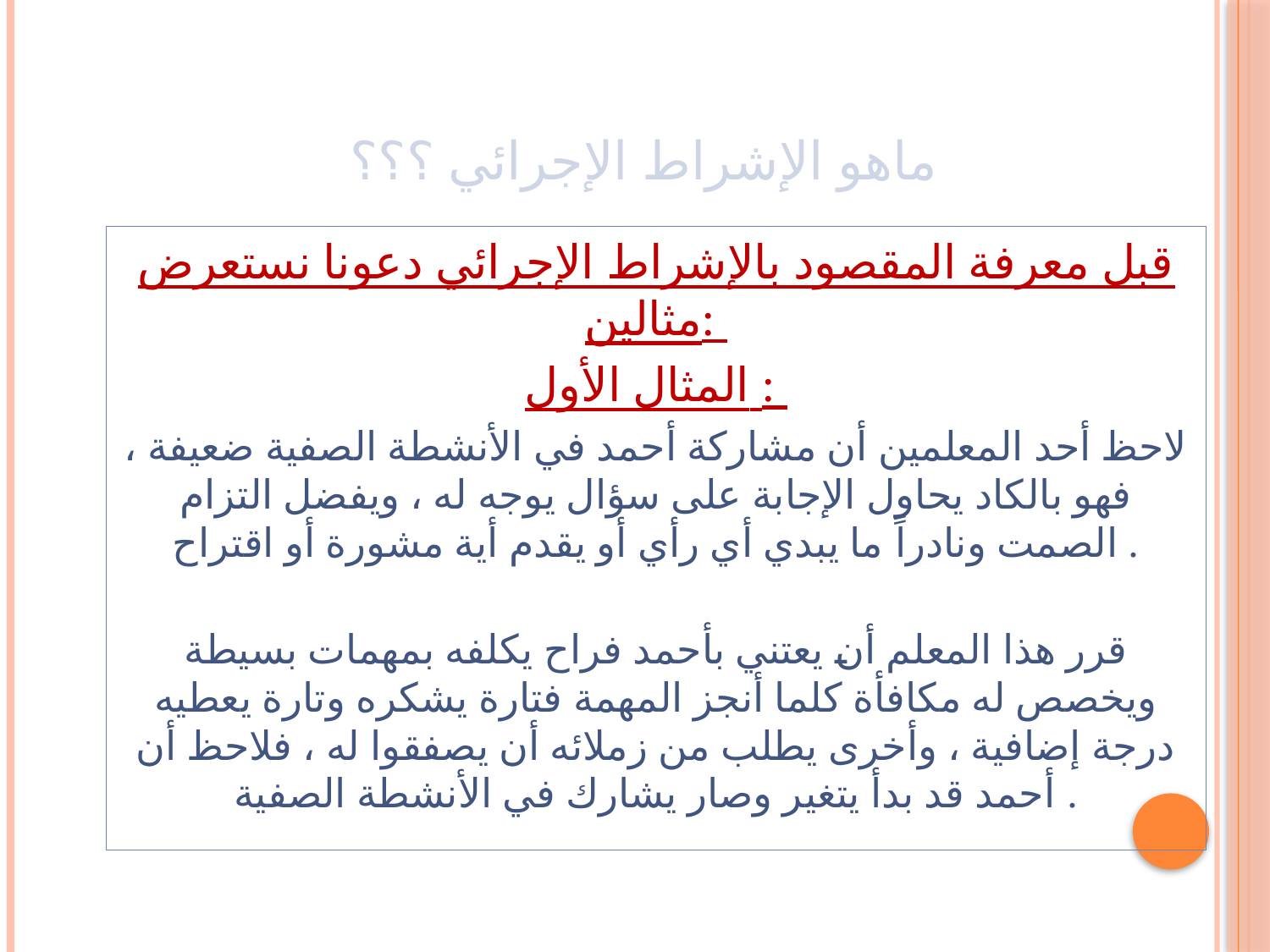

# ماهو الإشراط الإجرائي ؟؟؟
قبل معرفة المقصود بالإشراط الإجرائي دعونا نستعرض مثالين:
المثال الأول :
لاحظ أحد المعلمين أن مشاركة أحمد في الأنشطة الصفية ضعيفة ، فهو بالكاد يحاول الإجابة على سؤال يوجه له ، ويفضل التزام الصمت ونادراً ما يبدي أي رأي أو يقدم أية مشورة أو اقتراح .
قرر هذا المعلم أن يعتني بأحمد فراح يكلفه بمهمات بسيطة ويخصص له مكافأة كلما أنجز المهمة فتارة يشكره وتارة يعطيه درجة إضافية ، وأخرى يطلب من زملائه أن يصفقوا له ، فلاحظ أن أحمد قد بدأ يتغير وصار يشارك في الأنشطة الصفية .